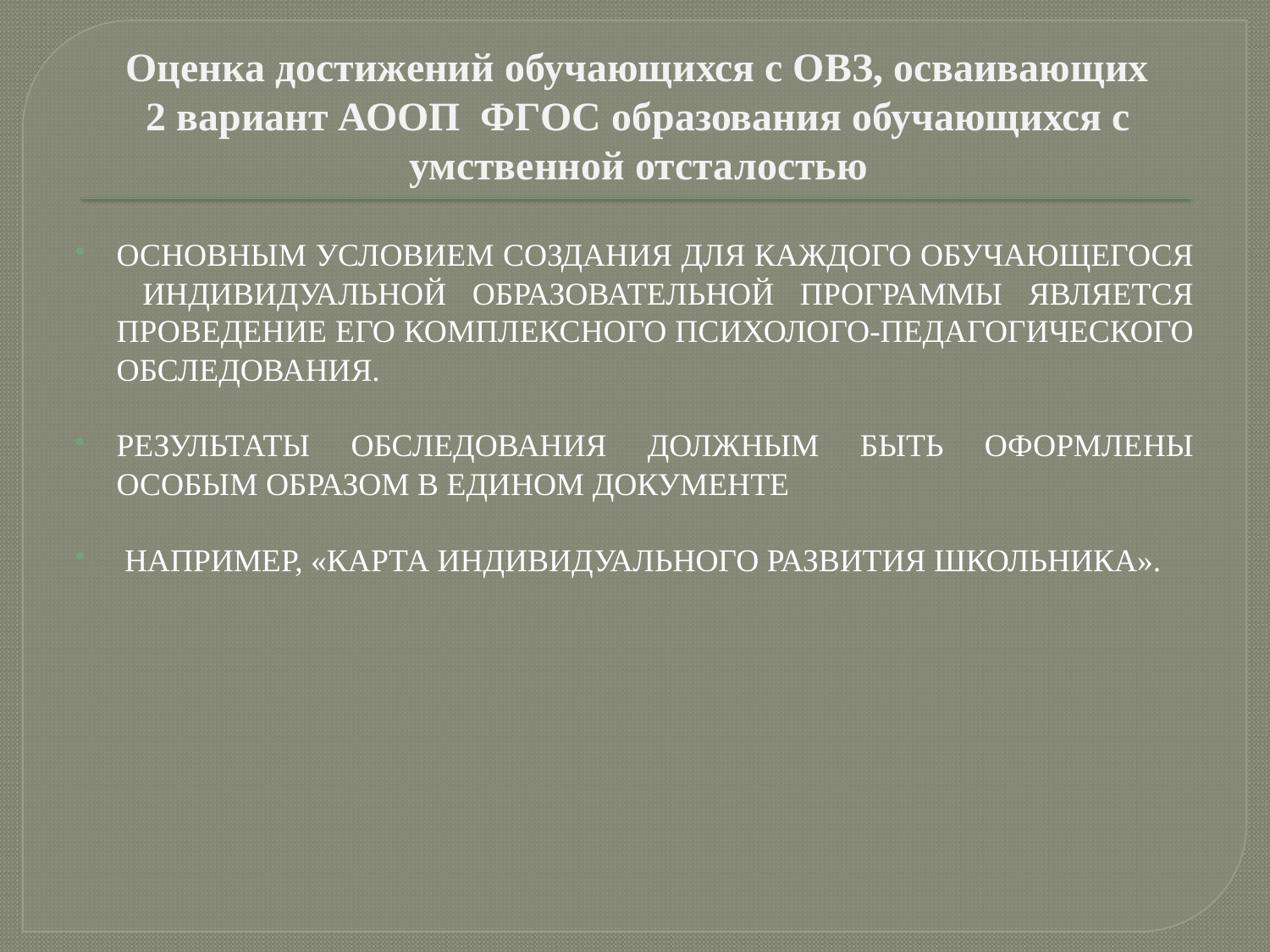

# Оценка достижений обучающихся с ОВЗ, осваивающих 2 вариант АООП  ФГОС образования обучающихся с умственной отсталостью
Основным условием создания для каждого обучающегося  индивидуальной образовательной программы является проведение его комплексного психолого-педагогического обследования.

Результаты обследования должным быть оформлены особым образом в едином документе

 например, «Карта индивидуального развития школьника».